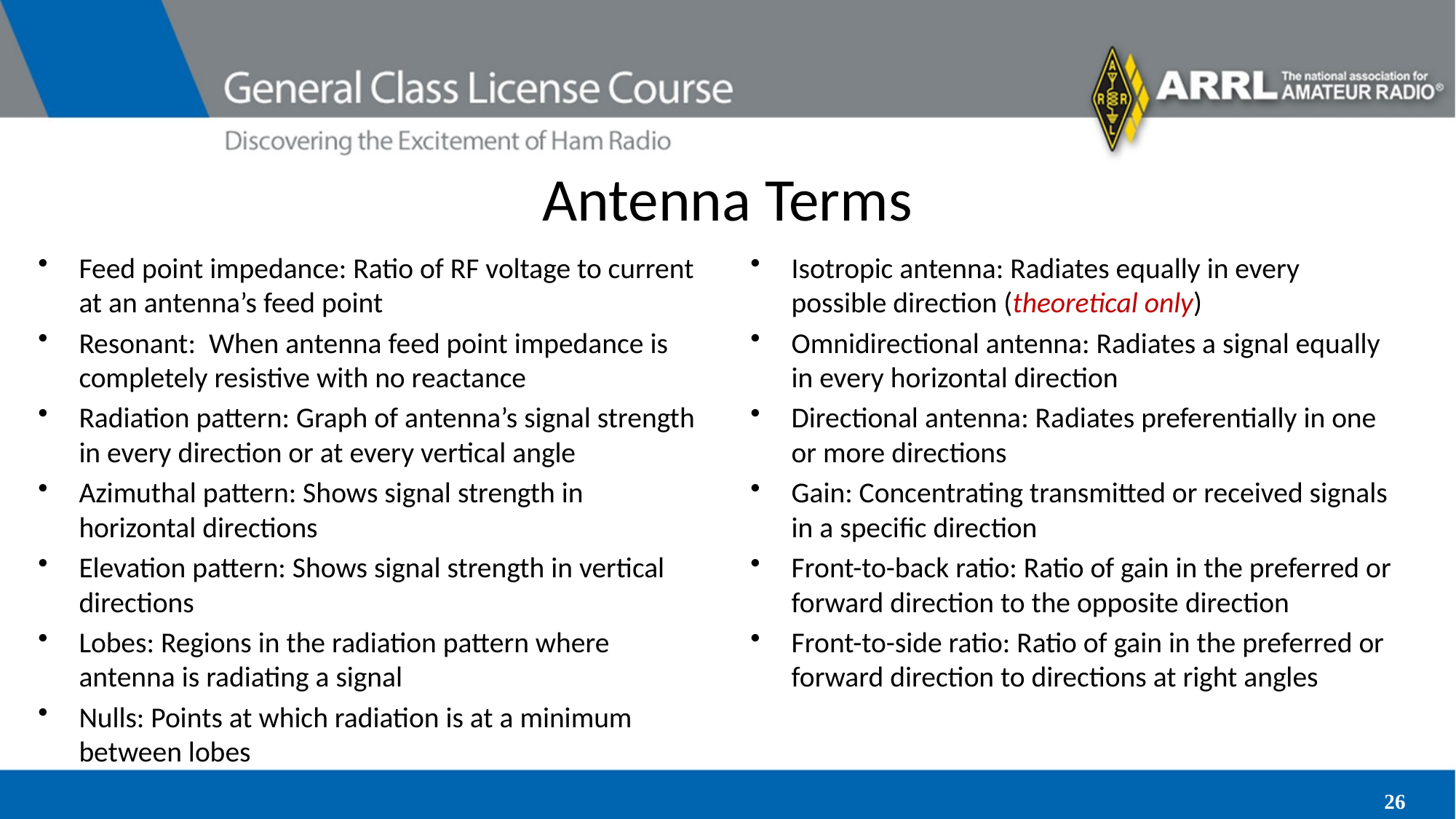

# Antenna Terms
Feed point impedance: Ratio of RF voltage to current at an antenna’s feed point
Resonant:  When antenna feed point impedance is completely resistive with no reactance
Radiation pattern: Graph of antenna’s signal strength in every direction or at every vertical angle
Azimuthal pattern: Shows signal strength in horizontal directions
Elevation pattern: Shows signal strength in vertical directions
Lobes: Regions in the radiation pattern where antenna is radiating a signal
Nulls: Points at which radiation is at a minimum between lobes

Isotropic antenna: Radiates equally in every possible direction (theoretical only)
Omnidirectional antenna: Radiates a signal equally in every horizontal direction
Directional antenna: Radiates preferentially in one or more directions
Gain: Concentrating transmitted or received signals in a specific direction
Front-to-back ratio: Ratio of gain in the preferred or forward direction to the opposite direction
Front-to-side ratio: Ratio of gain in the preferred or forward direction to directions at right angles